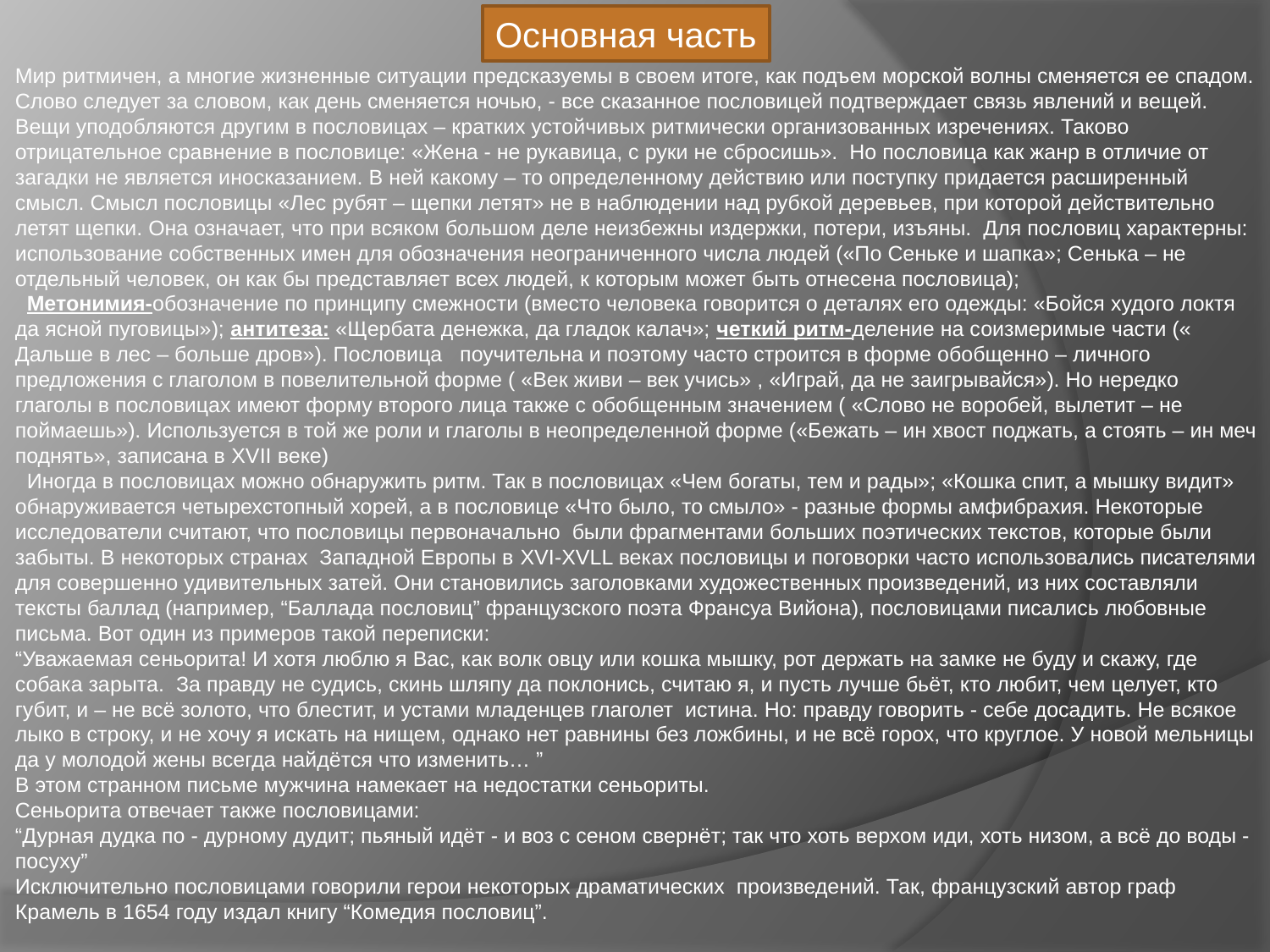

Основная часть
Мир ритмичен, а многие жизненные ситуации предсказуемы в своем итоге, как подъем морской волны сменяется ее спадом. Слово следует за словом, как день сменяется ночью, - все сказанное пословицей подтверждает связь явлений и вещей. Вещи уподобляются другим в пословицах – кратких устойчивых ритмически организованных изречениях. Таково отрицательное сравнение в пословице: «Жена - не рукавица, с руки не сбросишь».  Но пословица как жанр в отличие от загадки не является иносказанием. В ней какому – то определенному действию или поступку придается расширенный смысл. Смысл пословицы «Лес рубят – щепки летят» не в наблюдении над рубкой деревьев, при которой действительно летят щепки. Она означает, что при всяком большом деле неизбежны издержки, потери, изъяны.  Для пословиц характерны: использование собственных имен для обозначения неограниченного числа людей («По Сеньке и шапка»; Сенька – не отдельный человек, он как бы представляет всех людей, к которым может быть отнесена пословица);
  Метонимия-обозначение по принципу смежности (вместо человека говорится о деталях его одежды: «Бойся худого локтя да ясной пуговицы»); антитеза: «Щербата денежка, да гладок калач»; четкий ритм-деление на соизмеримые части (« Дальше в лес – больше дров»). Пословица   поучительна и поэтому часто строится в форме обобщенно – личного предложения с глаголом в повелительной форме ( «Век живи – век учись» , «Играй, да не заигрывайся»). Но нередко глаголы в пословицах имеют форму второго лица также с обобщенным значением ( «Слово не воробей, вылетит – не поймаешь»). Используется в той же роли и глаголы в неопределенной форме («Бежать – ин хвост поджать, а стоять – ин меч поднять», записана в XVII веке)
  Иногда в пословицах можно обнаружить ритм. Так в пословицах «Чем богаты, тем и рады»; «Кошка спит, а мышку видит» обнаруживается четырехстопный хорей, а в пословице «Что было, то смыло» - разные формы амфибрахия. Некоторые исследователи считают, что пословицы первоначально  были фрагментами больших поэтических текстов, которые были забыты. В некоторых странах  Западной Европы в XVI-XVLL веках пословицы и поговорки часто использовались писателями для совершенно удивительных затей. Они становились заголовками художественных произведений, из них составляли тексты баллад (например, “Баллада пословиц” французского поэта Франсуа Вийона), пословицами писались любовные письма. Вот один из примеров такой переписки:
“Уважаемая сеньорита! И хотя люблю я Вас, как волк овцу или кошка мышку, рот держать на замке не буду и скажу, где собака зарыта.  За правду не судись, скинь шляпу да поклонись, считаю я, и пусть лучше бьёт, кто любит, чем целует, кто губит, и – не всё золото, что блестит, и устами младенцев глаголет  истина. Но: правду говорить - себе досадить. Не всякое лыко в строку, и не хочу я искать на нищем, однако нет равнины без ложбины, и не всё горох, что круглое. У новой мельницы да у молодой жены всегда найдётся что изменить… ”
В этом странном письме мужчина намекает на недостатки сеньориты.
Сеньорита отвечает также пословицами:
“Дурная дудка по - дурному дудит; пьяный идёт - и воз с сеном свернёт; так что хоть верхом иди, хоть низом, а всё до воды - посуху”
Исключительно пословицами говорили герои некоторых драматических  произведений. Так, французский автор граф Крамель в 1654 году издал книгу “Комедия пословиц”.